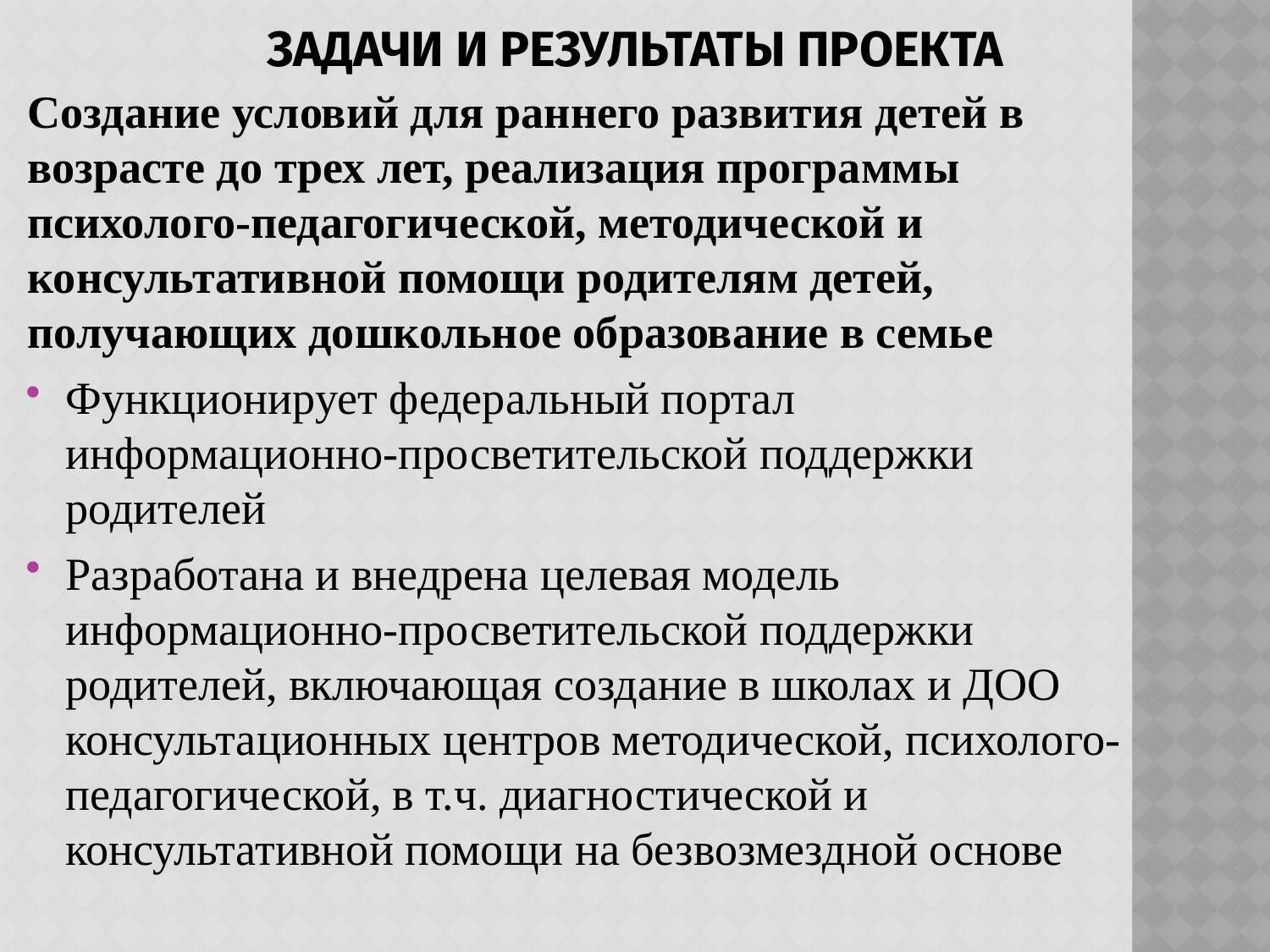

# Задачи и результаты проекта
Создание условий для раннего развития детей в возрасте до трех лет, реализация программы психолого-педагогической, методической и консультативной помощи родителям детей, получающих дошкольное образование в семье
Функционирует федеральный портал информационно-просветительской поддержки родителей
Разработана и внедрена целевая модель информационно-просветительской поддержки родителей, включающая создание в школах и ДОО консультационных центров методической, психолого-педагогической, в т.ч. диагностической и консультативной помощи на безвозмездной основе